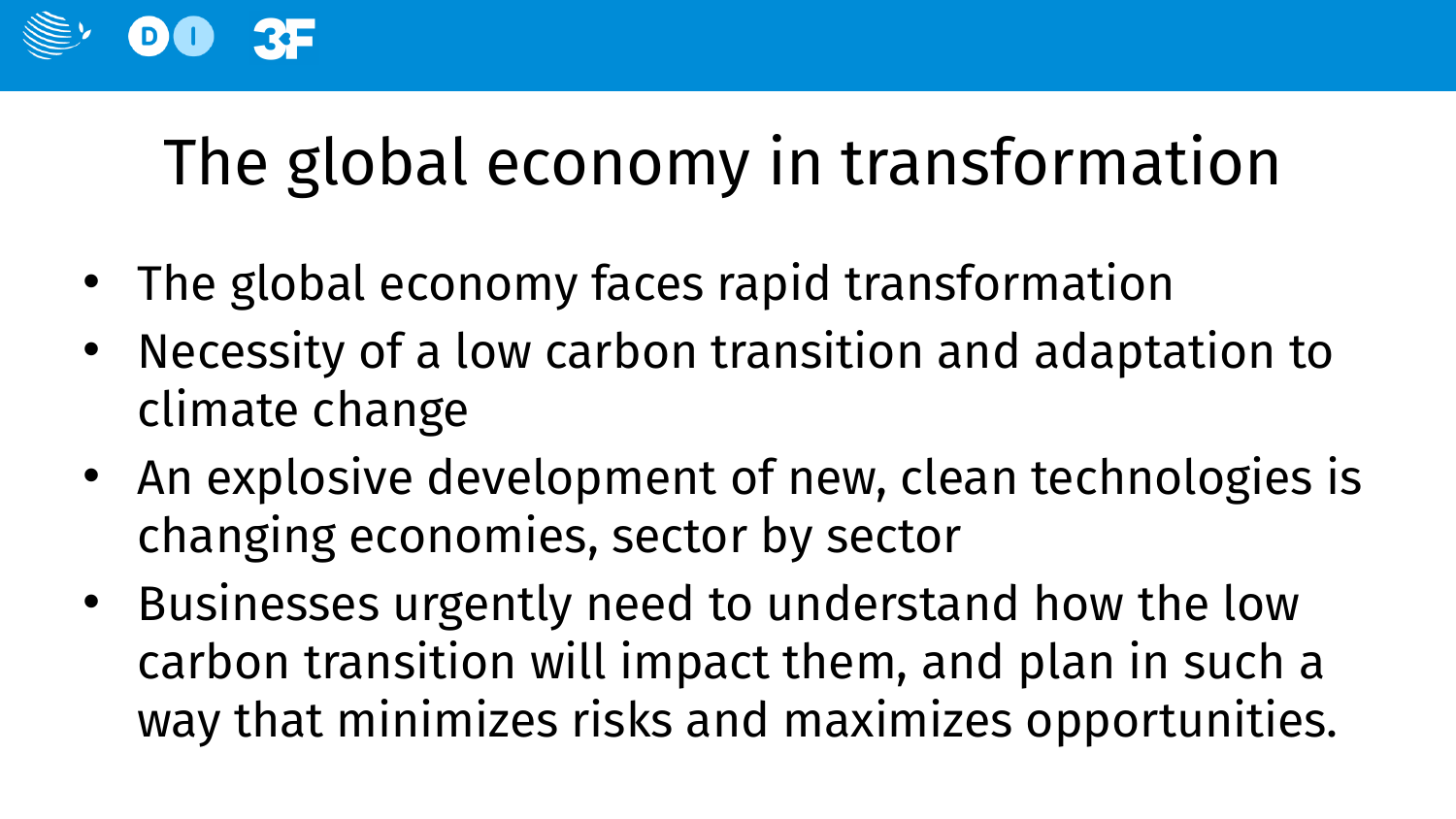

# The global economy in transformation
The global economy faces rapid transformation
Necessity of a low carbon transition and adaptation to climate change
An explosive development of new, clean technologies is changing economies, sector by sector
Businesses urgently need to understand how the low carbon transition will impact them, and plan in such a way that minimizes risks and maximizes opportunities.